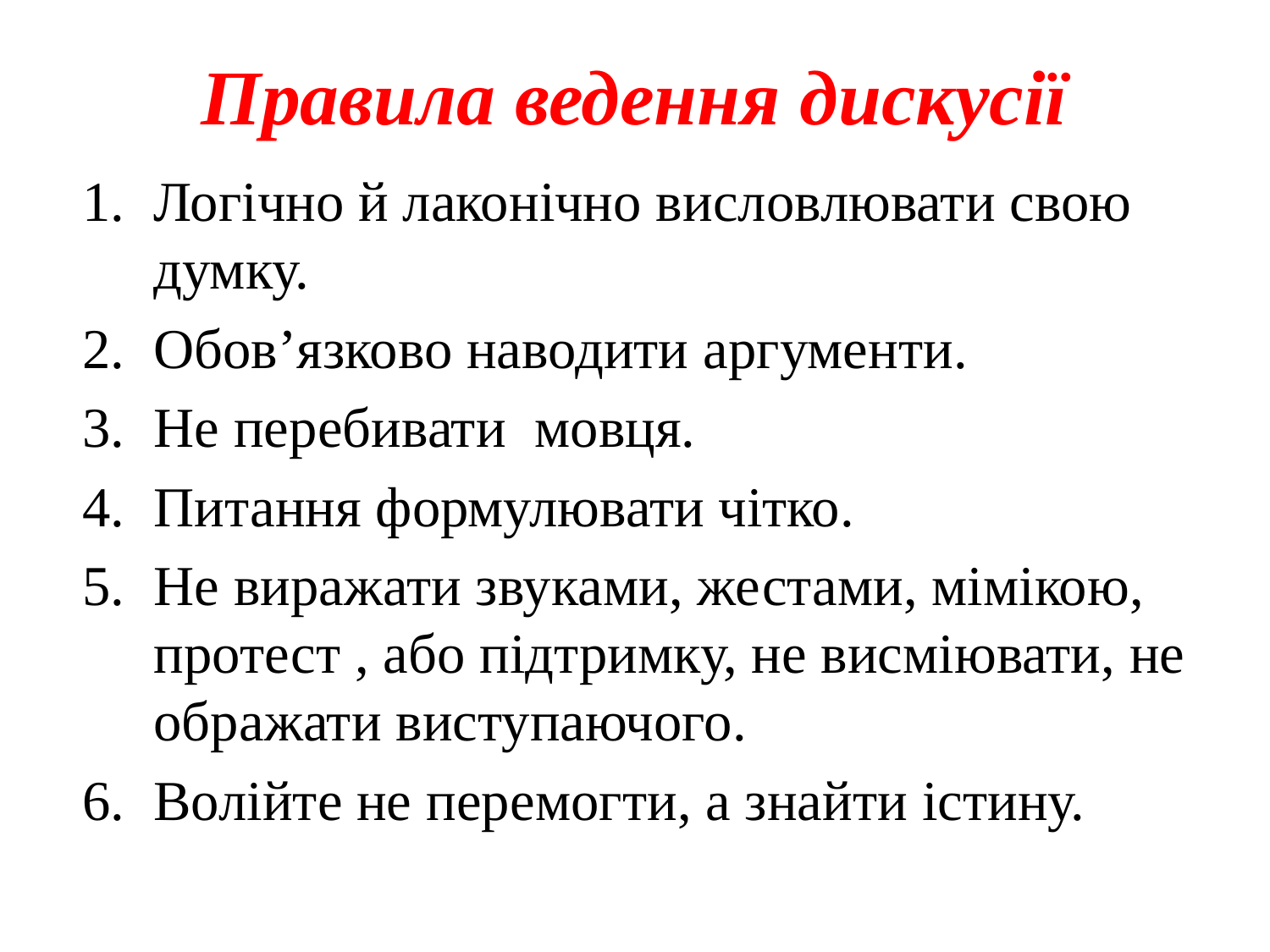

# Правила ведення дискусії
Логічно й лаконічно висловлювати свою думку.
Обов’язково наводити аргументи.
Не перебивати  мовця.
Питання формулювати чітко.
Не виражати звуками, жестами, мімікою, протест , або підтримку, не висміювати, не ображати виступаючого.
Волійте не перемогти, а знайти істину.